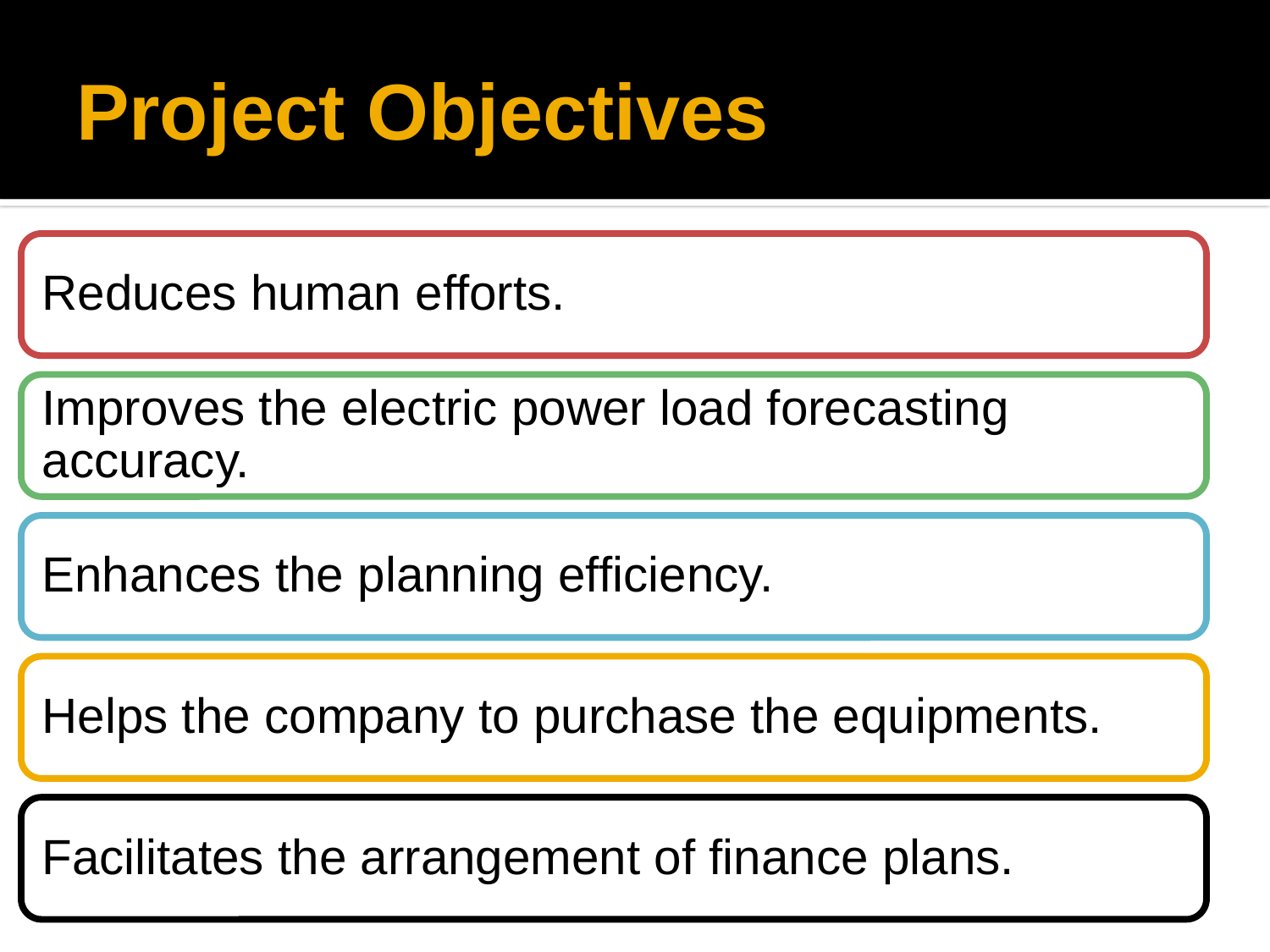

# Project Objectives
Reduces human efforts.
Improves the electric power load forecasting accuracy.
Enhances the planning efficiency.
Helps the company to purchase the equipments.
Facilitates the arrangement of finance plans.